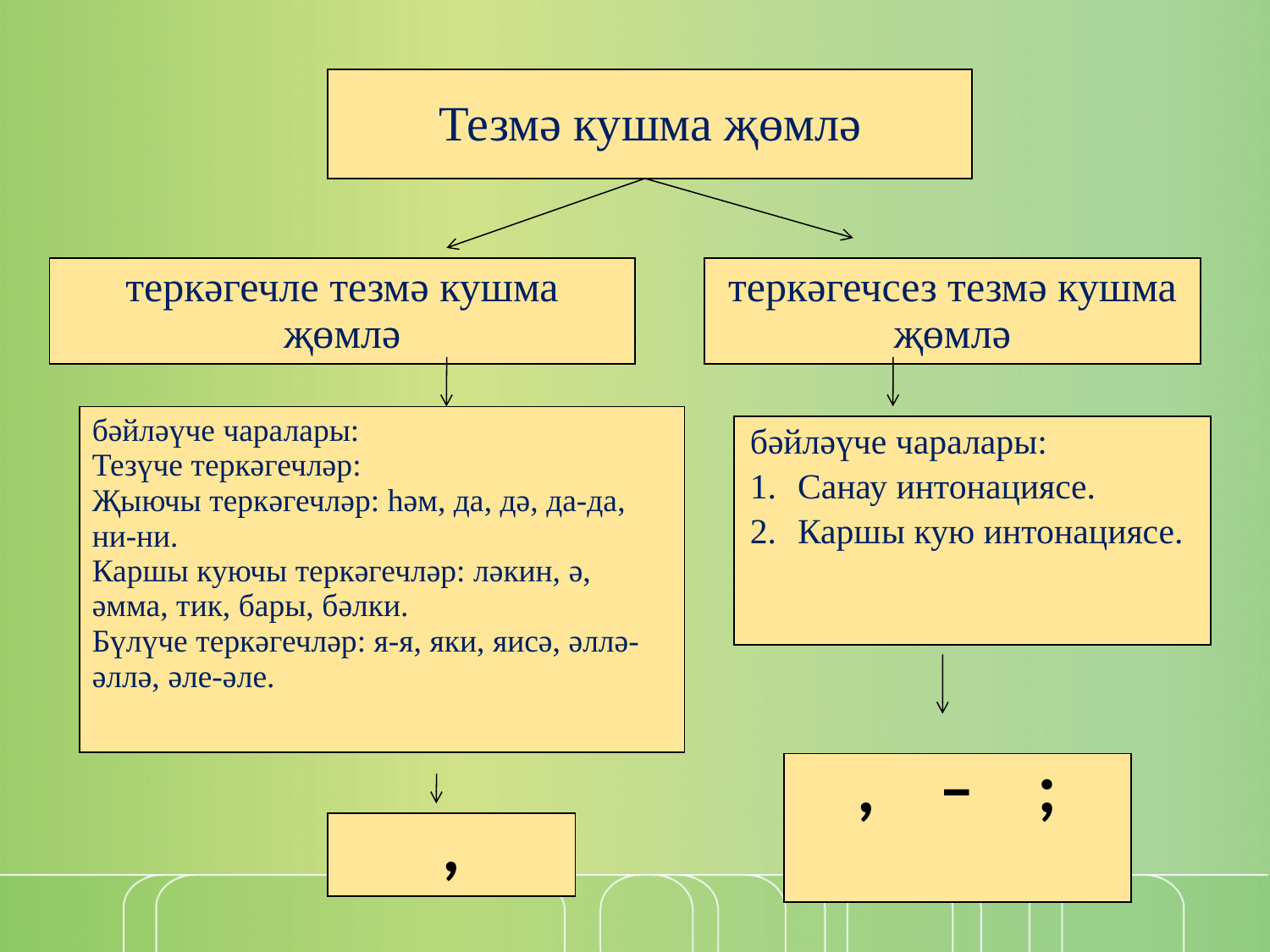

#

| Тезмә кушма җөмлә |
| --- |
| теркәгечле тезмә кушма җөмлә |
| --- |
| теркәгечсез тезмә кушма җөмлә |
| --- |
| бәйләүче чаралары: Тезүче теркәгечләр: Җыючы теркәгечләр: һәм, да, дә, да-да, ни-ни. Каршы куючы теркәгечләр: ләкин, ә, әмма, тик, бары, бәлки. Бүлүче теркәгечләр: я-я, яки, яисә, әллә-әллә, әле-әле. |
| --- |
| бәйләүче чаралары: Санау интонациясе. Каршы кую интонациясе. |
| --- |
| , – ; |
| --- |
| , |
| --- |